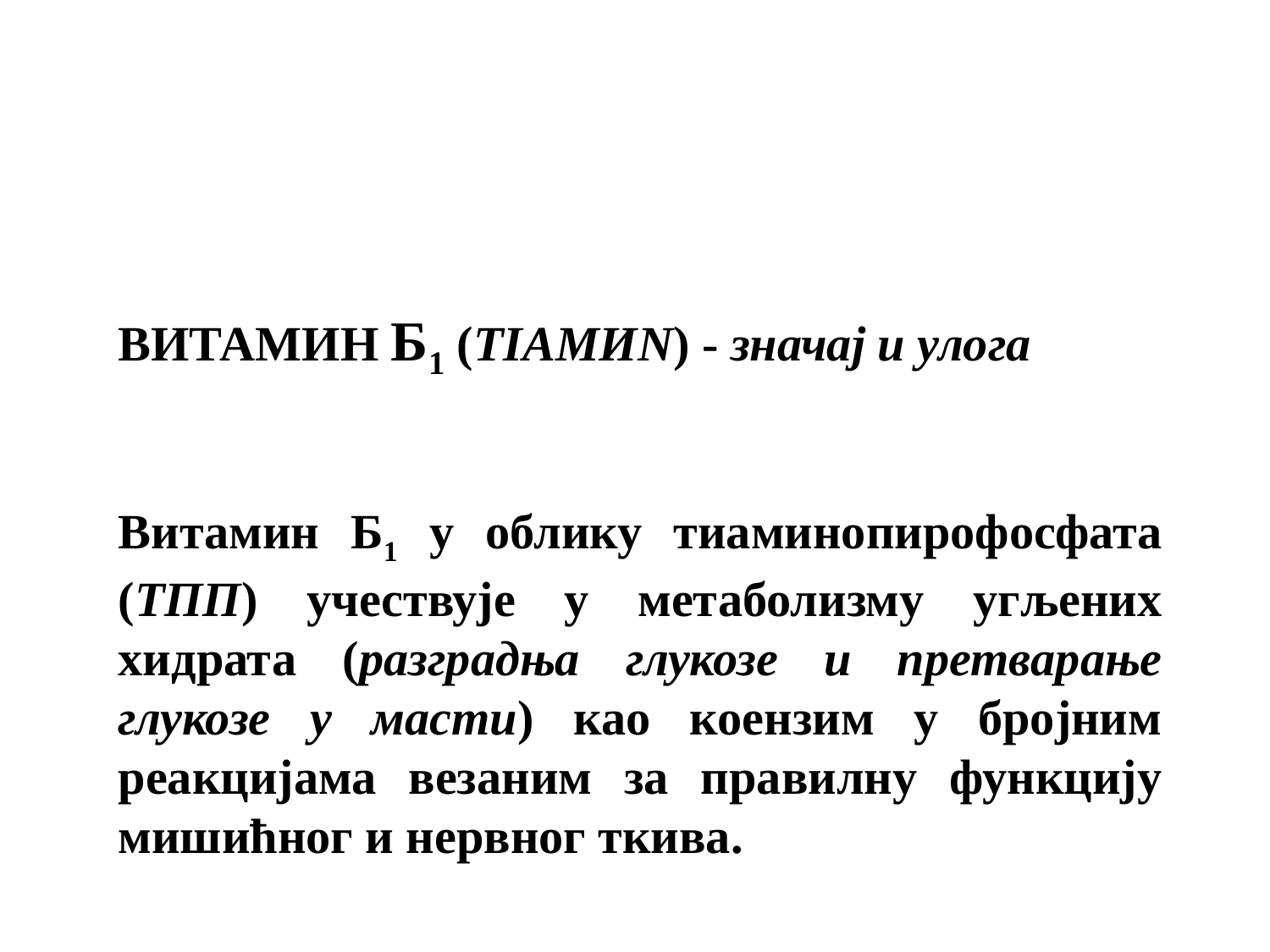

ВИТАМИН Б1 (TIAMИN) - значај и улога

Витамин Б1 у облику тиаминопирофосфата (ТПП) учествује у метаболизму угљених хидрата (разградња глукозе и претварање глукозе у масти) као коензим у бројним реакцијама везаним за правилну функцију мишићног и нервног ткива.